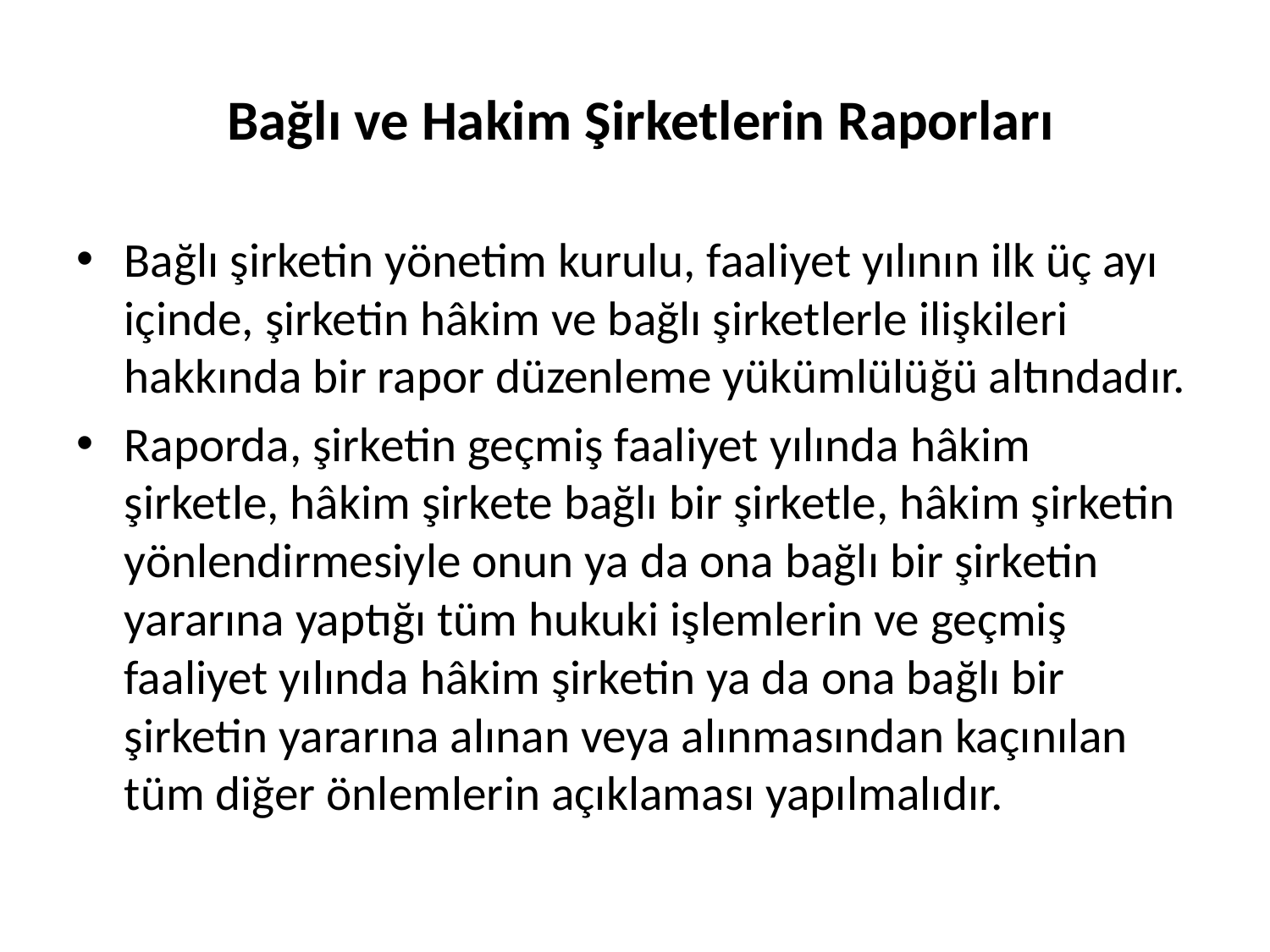

# Bağlı ve Hakim Şirketlerin Raporları
Bağlı şirketin yönetim kurulu, faaliyet yılının ilk üç ayı içinde, şirketin hâkim ve bağlı şirketlerle ilişkileri hakkında bir rapor düzenleme yükümlülüğü altındadır.
Raporda, şirketin geçmiş faaliyet yılında hâkim şirketle, hâkim şirkete bağlı bir şirketle, hâkim şirketin yönlendirmesiyle onun ya da ona bağlı bir şirketin yararına yaptığı tüm hukuki işlemlerin ve geçmiş faaliyet yılında hâkim şirketin ya da ona bağlı bir şirketin yararına alınan veya alınmasından kaçınılan tüm diğer önlemlerin açıklaması yapılmalıdır.